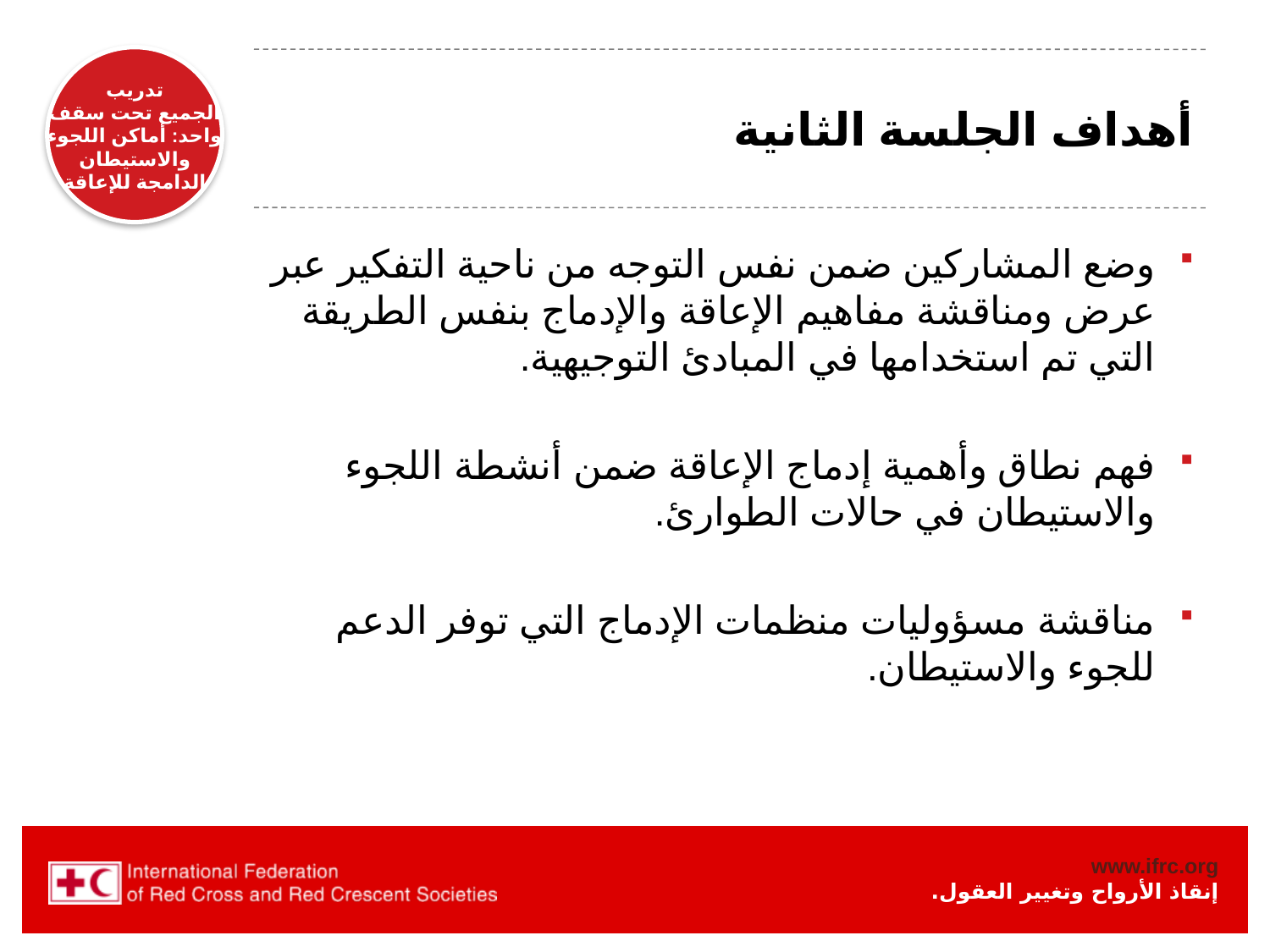

# أهداف الجلسة الثانية
وضع المشاركين ضمن نفس التوجه من ناحية التفكير عبر عرض ومناقشة مفاهيم الإعاقة والإدماج بنفس الطريقة التي تم استخدامها في المبادئ التوجيهية.

فهم نطاق وأهمية إدماج الإعاقة ضمن أنشطة اللجوء والاستيطان في حالات الطوارئ.

مناقشة مسؤوليات منظمات الإدماج التي توفر الدعم للجوء والاستيطان.